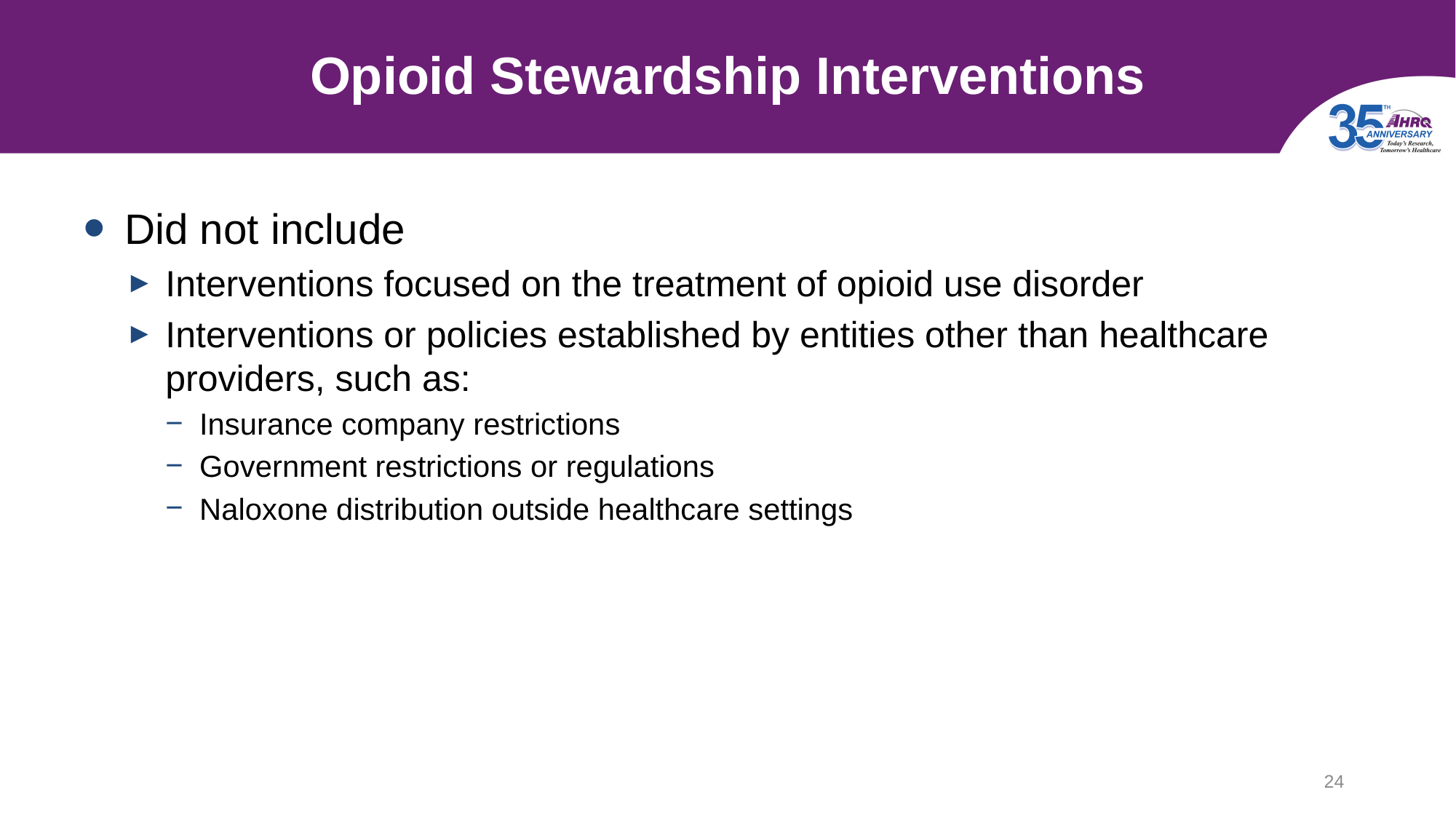

# Opioid Stewardship Interventions
Did not include
Interventions focused on the treatment of opioid use disorder
Interventions or policies established by entities other than healthcare providers, such as:
Insurance company restrictions
Government restrictions or regulations
Naloxone distribution outside healthcare settings
24